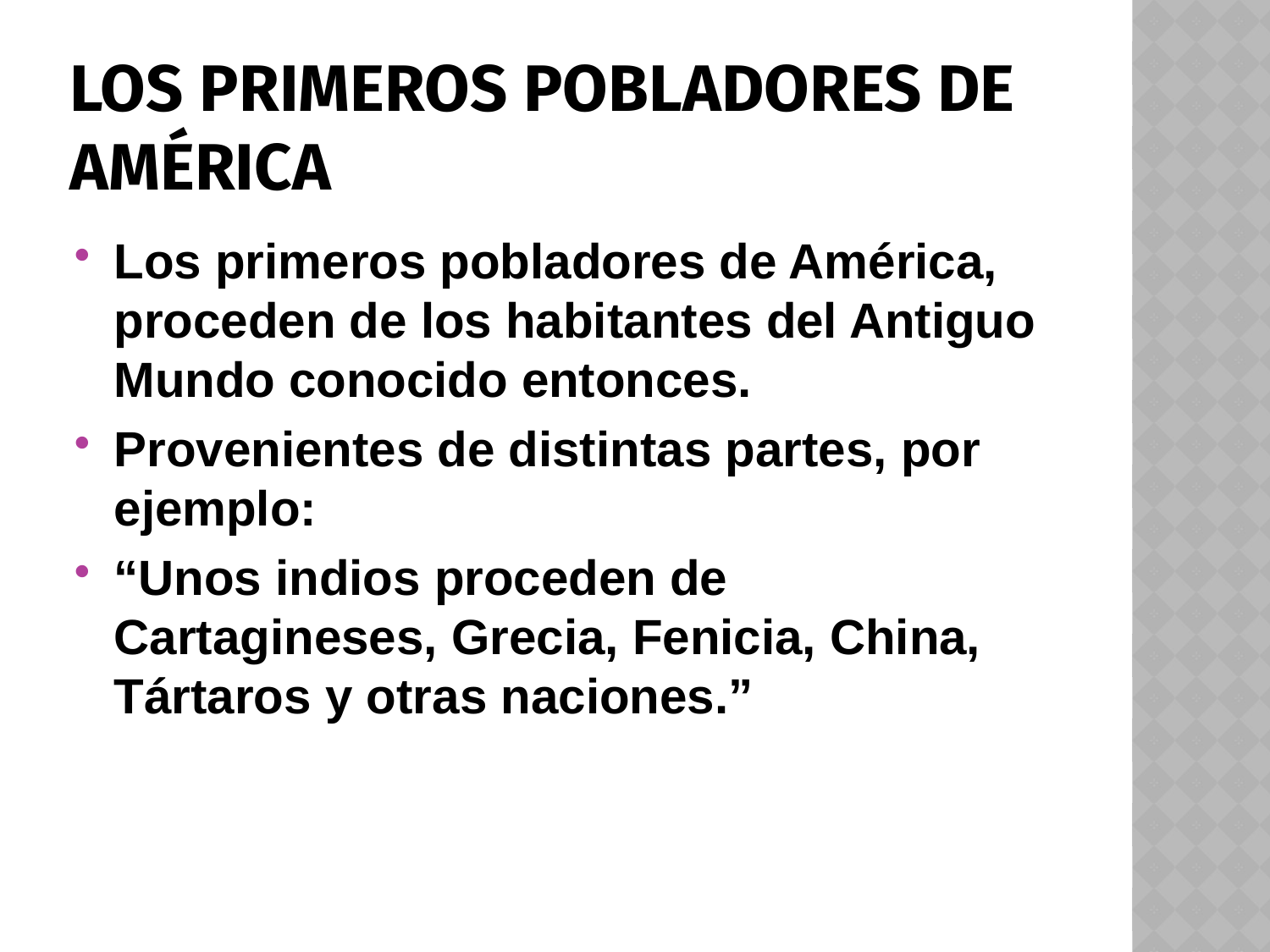

# Los primeros pobladores de América
Los primeros pobladores de América, proceden de los habitantes del Antiguo Mundo conocido entonces.
Provenientes de distintas partes, por ejemplo:
“Unos indios proceden de Cartagineses, Grecia, Fenicia, China, Tártaros y otras naciones.”